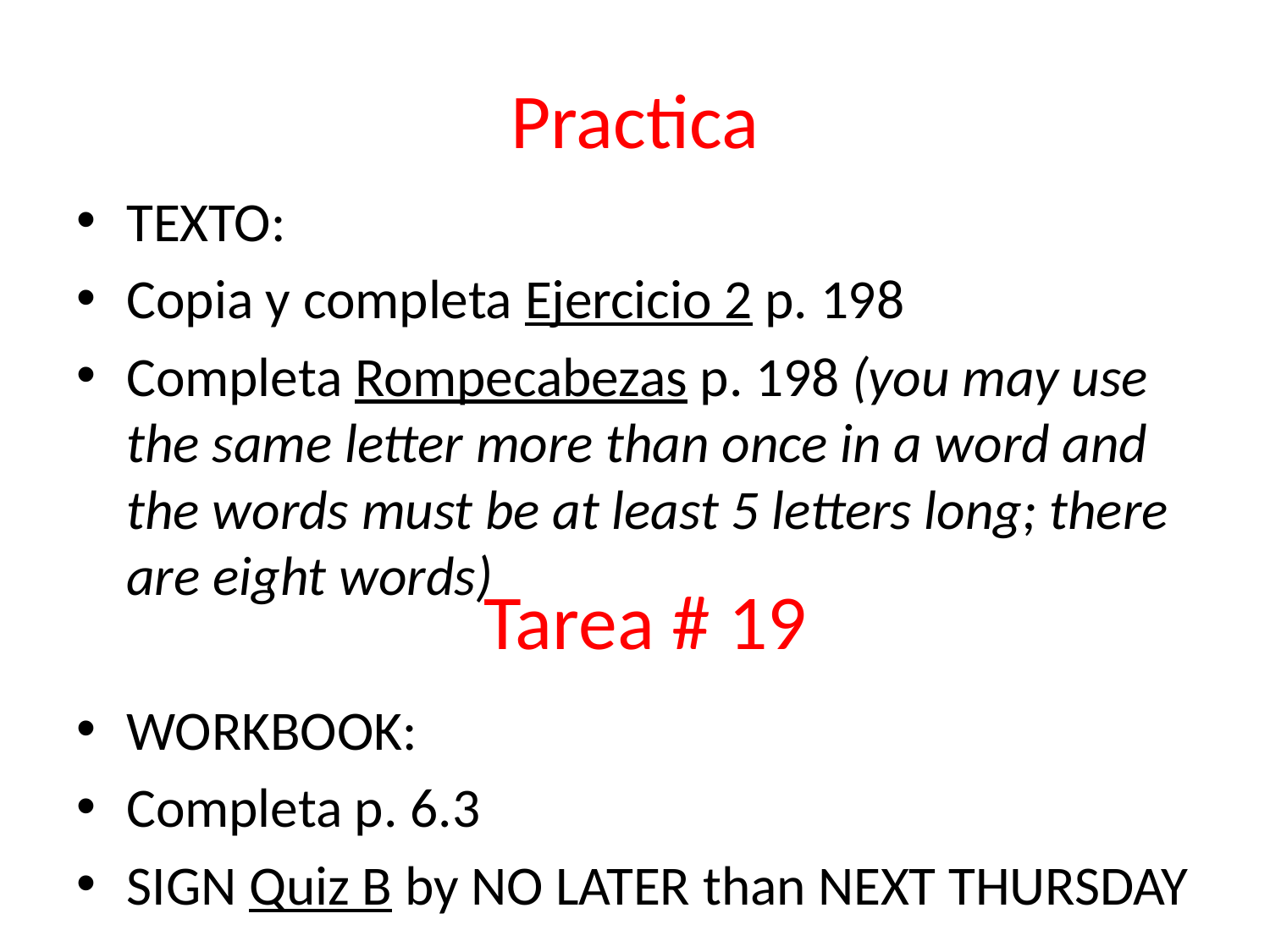

# Practica
TEXTO:
Copia y completa Ejercicio 2 p. 198
Completa Rompecabezas p. 198 (you may use the same letter more than once in a word and the words must be at least 5 letters long; there are eight words)

WORKBOOK:
Completa p. 6.3
SIGN Quiz B by NO LATER than NEXT THURSDAY
Tarea # 19